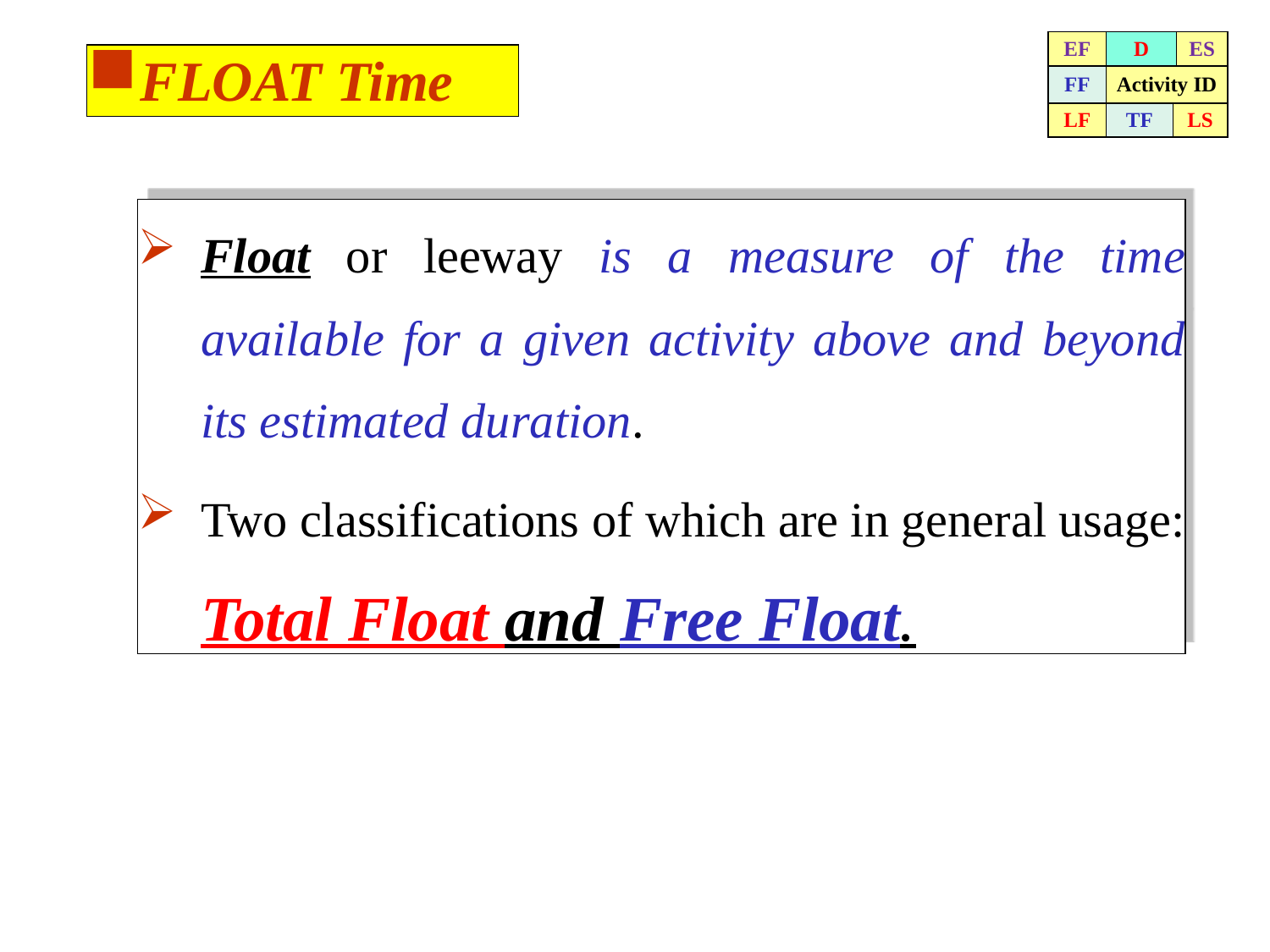

| EF | D |  | ES |
| --- | --- | --- | --- |
| FF | Activity ID |  |  |
| LF | TF | LS |  |
FLOAT Time
Float or leeway is a measure of the time available for a given activity above and beyond its estimated duration.
Two classifications of which are in general usage: Total Float and Free Float.